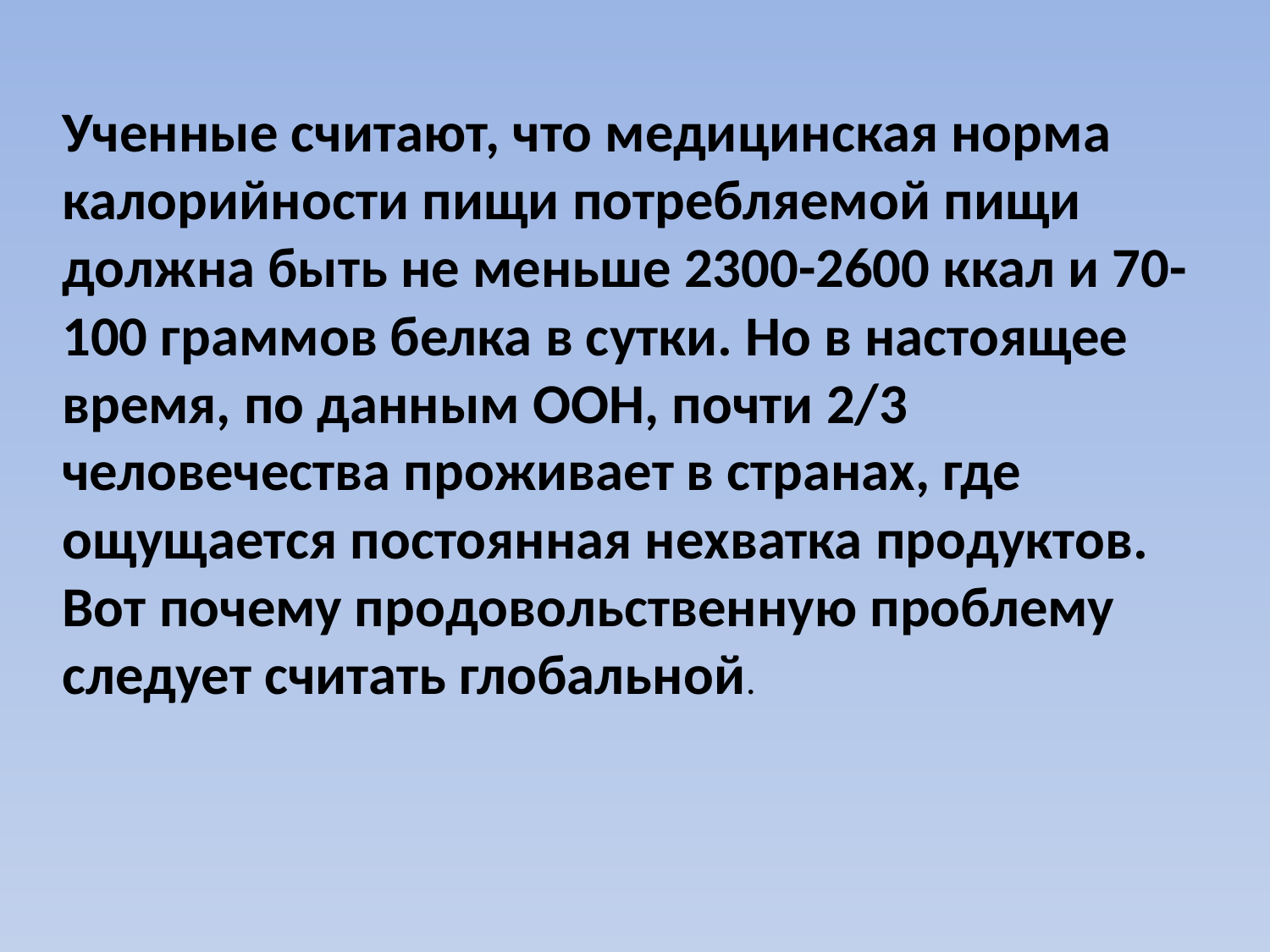

Ученные считают, что медицинская норма калорийности пищи потребляемой пищи должна быть не меньше 2300-2600 ккал и 70-100 граммов белка в сутки. Но в настоящее время, по данным ООН, почти 2/3 человечества проживает в странах, где ощущается постоянная нехватка продуктов. Вот почему продовольственную проблему следует считать глобальной.